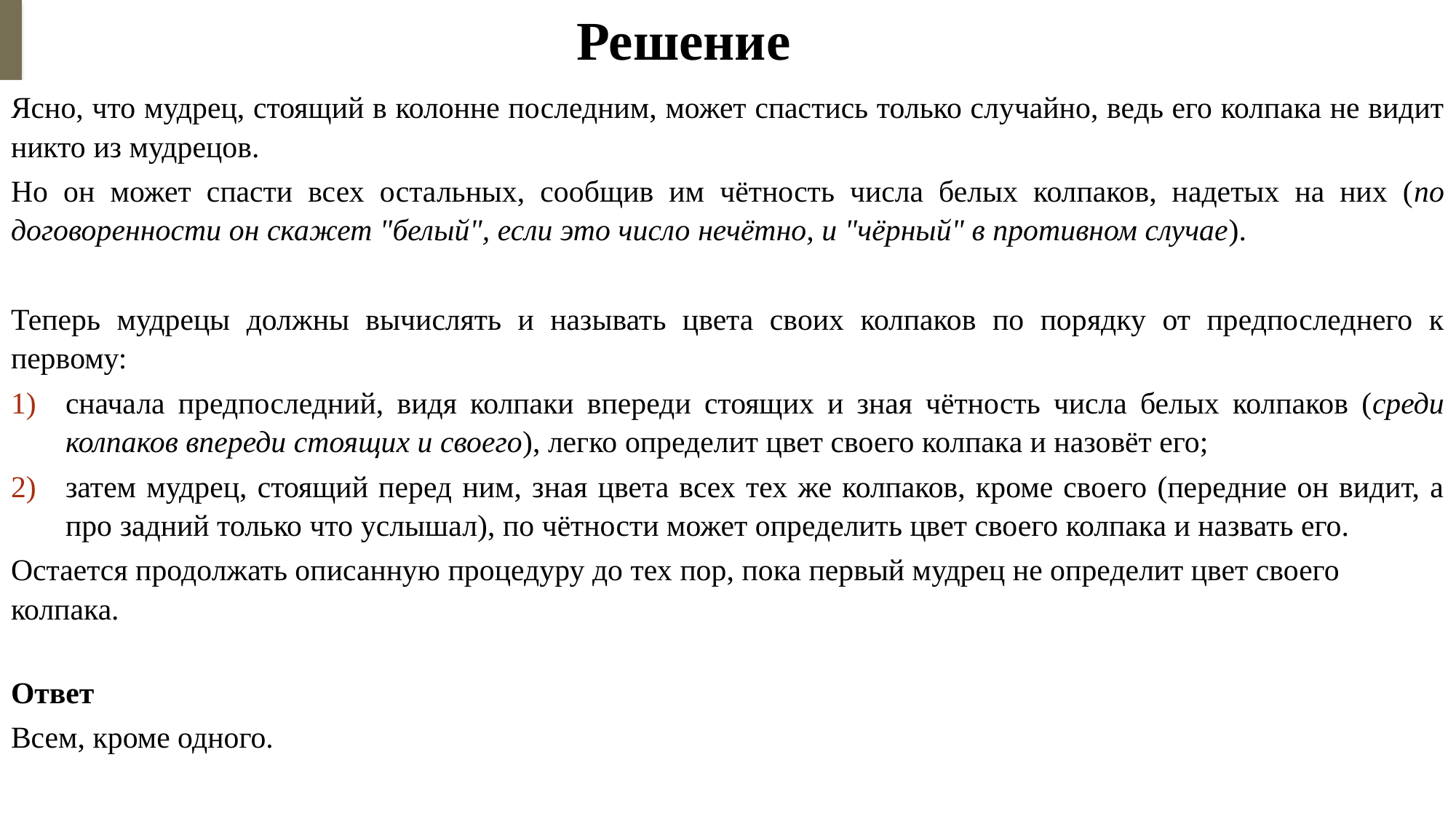

# Решение
Ясно, что мудрец, стоящий в колонне последним, может спастись только случайно, ведь его колпака не видит никто из мудрецов.
Но он может спасти всех остальных, сообщив им чётность числа белых колпаков, надетых на них (по договоренности он скажет "белый", если это число нечётно, и "чёрный" в противном случае).

Теперь мудрецы должны вычислять и называть цвета своих колпаков по порядку от предпоследнего к первому:
сначала предпоследний, видя колпаки впереди стоящих и зная чётность числа белых колпаков (среди колпаков впереди стоящих и своего), легко определит цвет своего колпака и назовёт его;
затем мудрец, стоящий перед ним, зная цвета всех тех же колпаков, кроме своего (передние он видит, а про задний только что услышал), по чётности может определить цвет своего колпака и назвать его.
Остается продолжать описанную процедуру до тех пор, пока первый мудрец не определит цвет своего колпака.
Ответ
Всем, кроме одного.